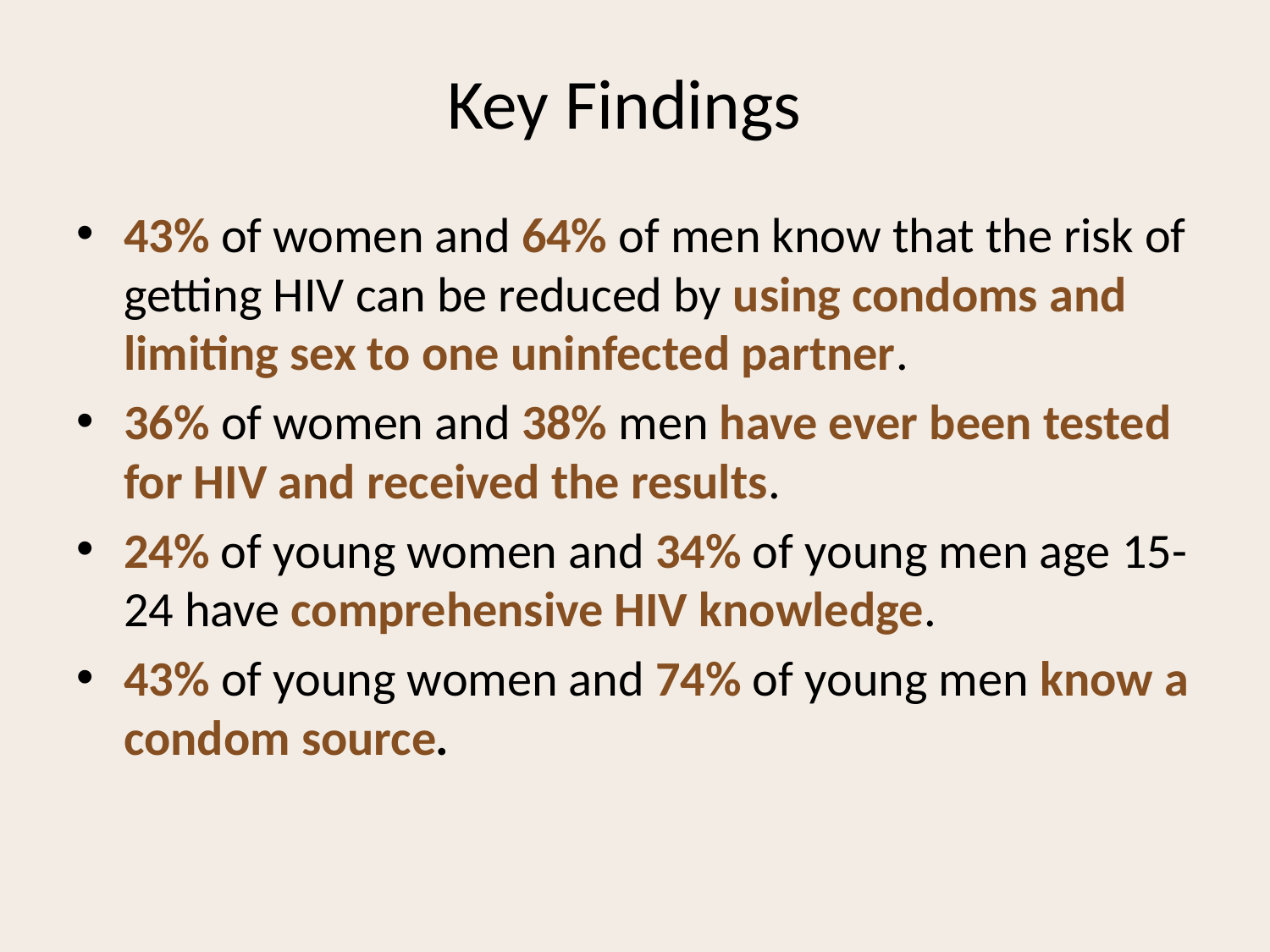

# Key Findings
43% of women and 64% of men know that the risk of getting HIV can be reduced by using condoms and limiting sex to one uninfected partner.
36% of women and 38% men have ever been tested for HIV and received the results.
24% of young women and 34% of young men age 15-24 have comprehensive HIV knowledge.
43% of young women and 74% of young men know a condom source.